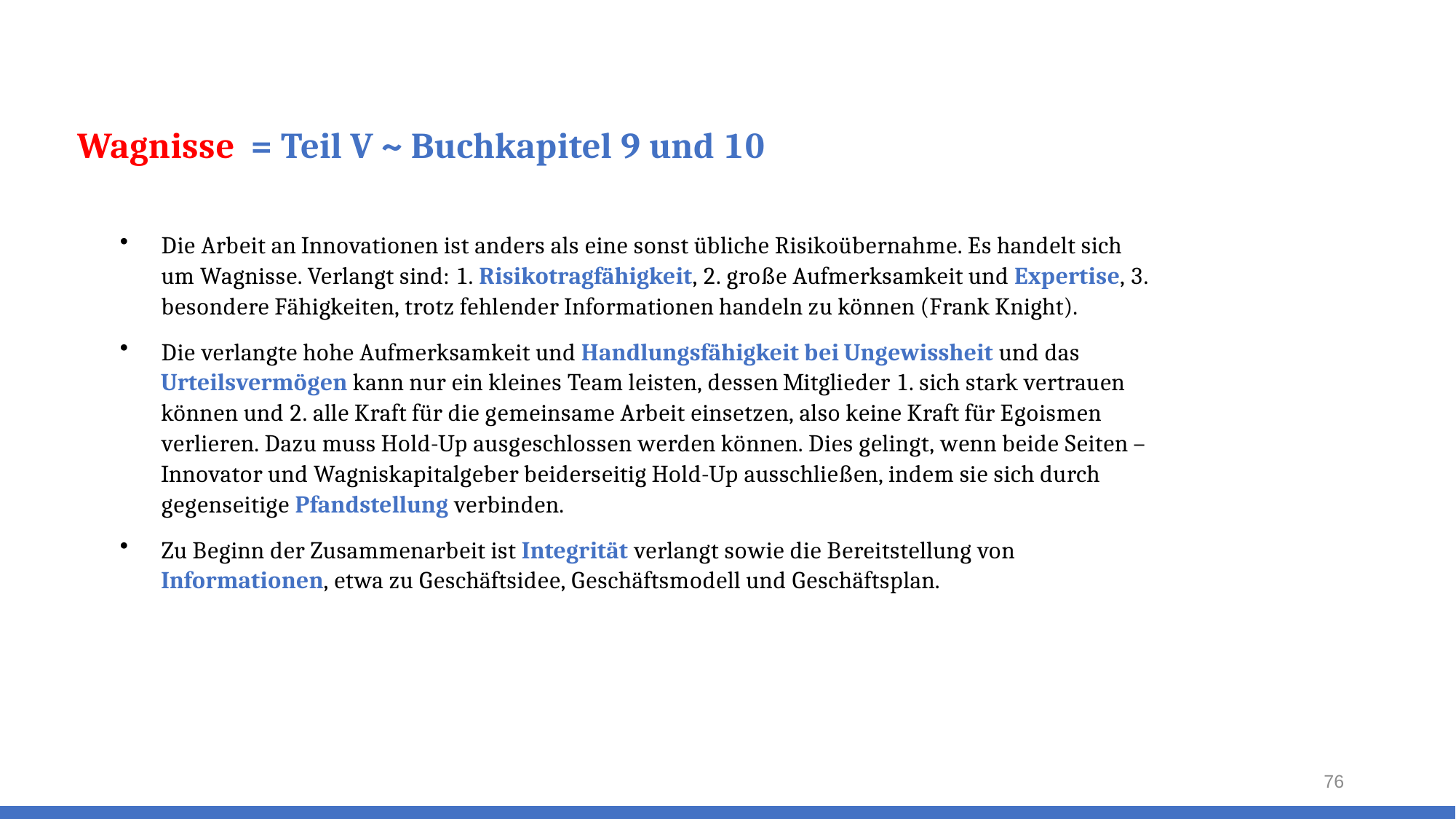

# Wagnisse  = Teil V ~ Buchkapitel 9 und 10

Die Arbeit an Innovationen ist anders als eine sonst übliche Risikoübernahme. Es handelt sich um Wagnisse. Verlangt sind: 1. Risikotragfähigkeit, 2. große Aufmerksamkeit und Expertise, 3. besondere Fähigkeiten, trotz fehlender Informationen handeln zu können (Frank Knight).
Die verlangte hohe Aufmerksamkeit und Handlungsfähigkeit bei Ungewissheit und das Urteilsvermögen kann nur ein kleines Team leisten, dessen Mitglieder 1. sich stark vertrauen können und 2. alle Kraft für die gemeinsame Arbeit einsetzen, also keine Kraft für Egoismen verlieren. Dazu muss Hold-Up ausgeschlossen werden können. Dies gelingt, wenn beide Seiten – Innovator und Wagniskapitalgeber beiderseitig Hold-Up ausschließen, indem sie sich durch gegenseitige Pfandstellung verbinden.
Zu Beginn der Zusammenarbeit ist Integrität verlangt sowie die Bereitstellung von Informationen, etwa zu Geschäftsidee, Geschäftsmodell und Geschäftsplan.

76